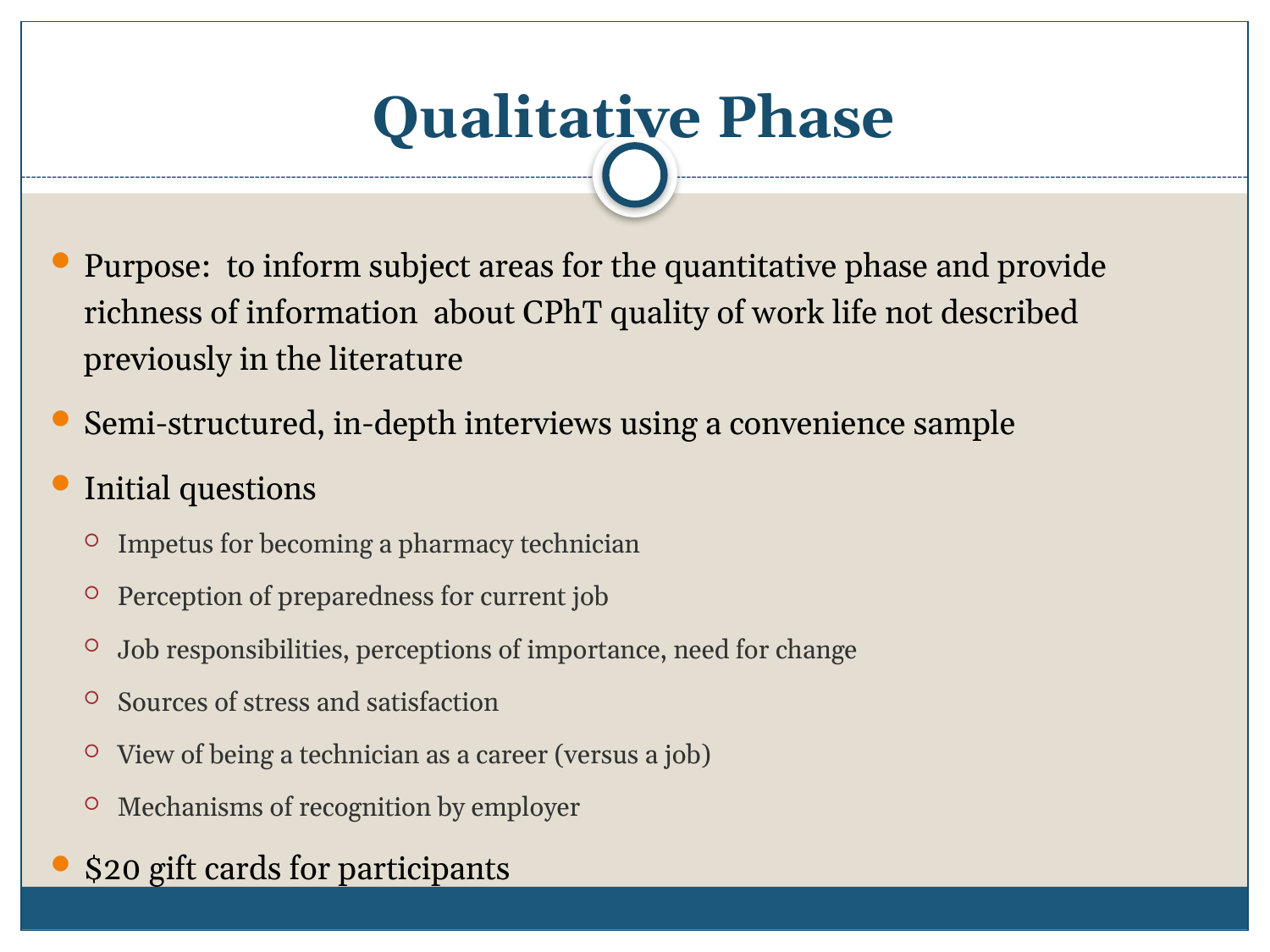

# Qualitative Phase
Purpose:  to inform subject areas for the quantitative phase and provide richness of information  about CPhT quality of work life not described previously in the literature
Semi-structured, in-depth interviews using a convenience sample
Initial questions
Impetus for becoming a pharmacy technician
Perception of preparedness for current job
Job responsibilities, perceptions of importance, need for change
Sources of stress and satisfaction
View of being a technician as a career (versus a job)
Mechanisms of recognition by employer
$20 gift cards for participants